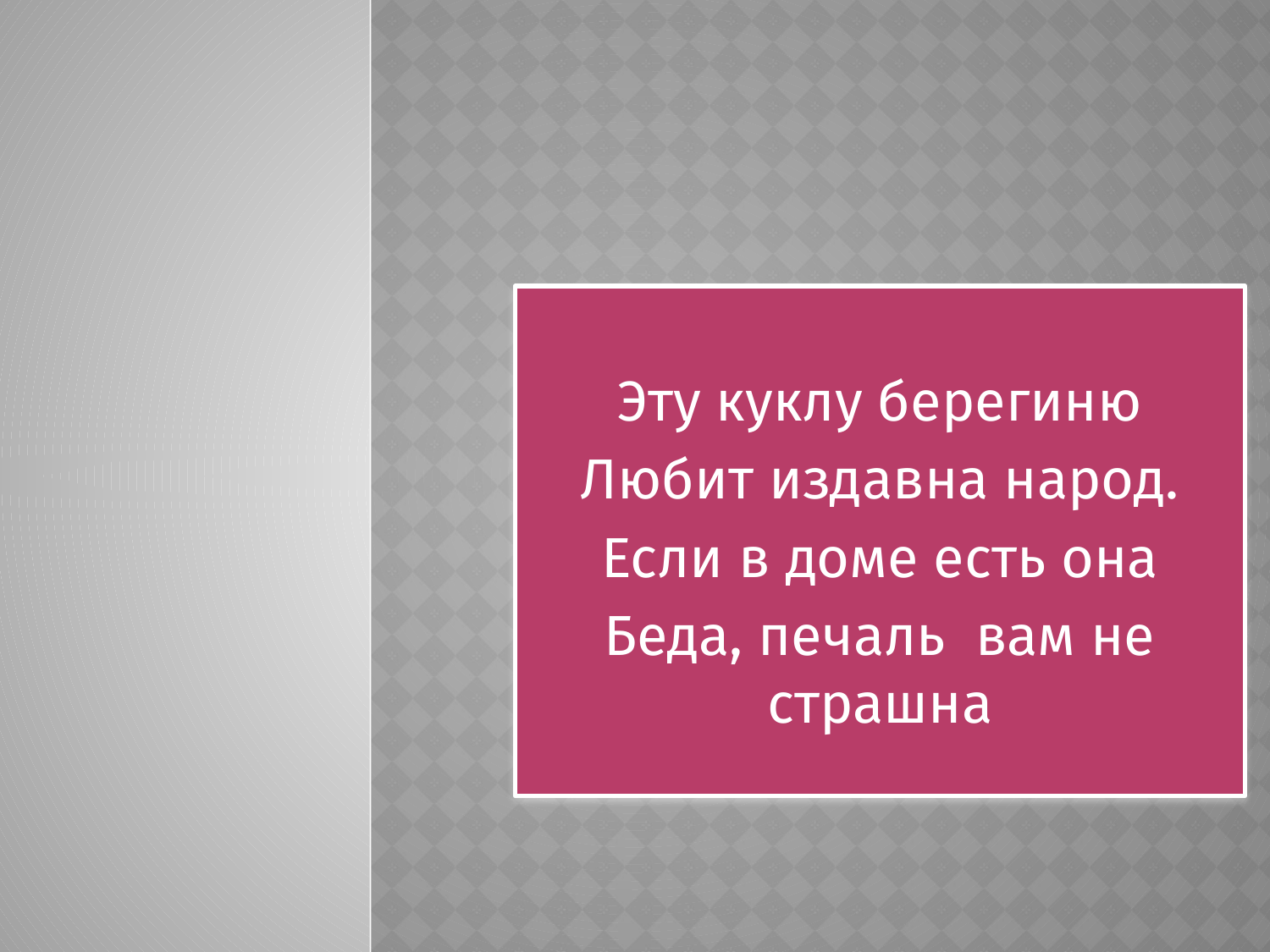

#

Эту куклу берегиню
Любит издавна народ.
Если в доме есть она
Беда, печаль  вам не страшна